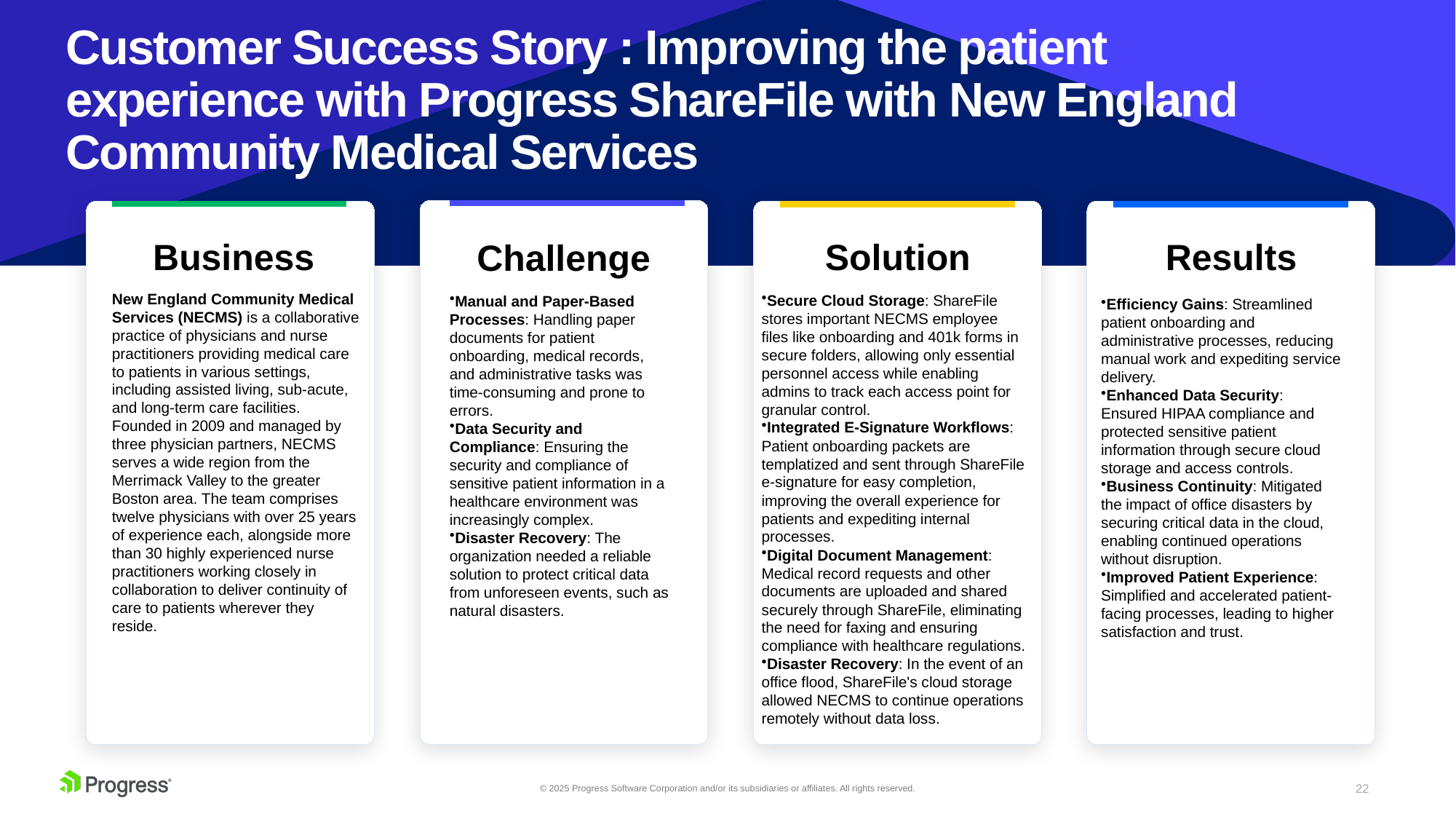

# Customer Success Story : Improving the patient experience with Progress ShareFile with New England Community Medical Services

Challenge
ÇÇ
Business

Solution

Results
New England Community Medical Services (NECMS) is a collaborative practice of physicians and nurse practitioners providing medical care to patients in various settings, including assisted living, sub-acute, and long-term care facilities. Founded in 2009 and managed by three physician partners, NECMS serves a wide region from the Merrimack Valley to the greater Boston area. The team comprises twelve physicians with over 25 years of experience each, alongside more than 30 highly experienced nurse practitioners working closely in collaboration to deliver continuity of care to patients wherever they reside.
Secure Cloud Storage: ShareFile stores important NECMS employee files like onboarding and 401k forms in secure folders, allowing only essential personnel access while enabling admins to track each access point for granular control.
Integrated E-Signature Workflows: Patient onboarding packets are templatized and sent through ShareFile e-signature for easy completion, improving the overall experience for patients and expediting internal processes.
Digital Document Management: Medical record requests and other documents are uploaded and shared securely through ShareFile, eliminating the need for faxing and ensuring compliance with healthcare regulations.
Disaster Recovery: In the event of an office flood, ShareFile's cloud storage allowed NECMS to continue operations remotely without data loss.
Manual and Paper-Based Processes: Handling paper documents for patient onboarding, medical records, and administrative tasks was time-consuming and prone to errors.
Data Security and Compliance: Ensuring the security and compliance of sensitive patient information in a healthcare environment was increasingly complex.
Disaster Recovery: The organization needed a reliable solution to protect critical data from unforeseen events, such as natural disasters.
Efficiency Gains: Streamlined patient onboarding and administrative processes, reducing manual work and expediting service delivery.
Enhanced Data Security: Ensured HIPAA compliance and protected sensitive patient information through secure cloud storage and access controls.
Business Continuity: Mitigated the impact of office disasters by securing critical data in the cloud, enabling continued operations without disruption.
Improved Patient Experience: Simplified and accelerated patient-facing processes, leading to higher satisfaction and trust.